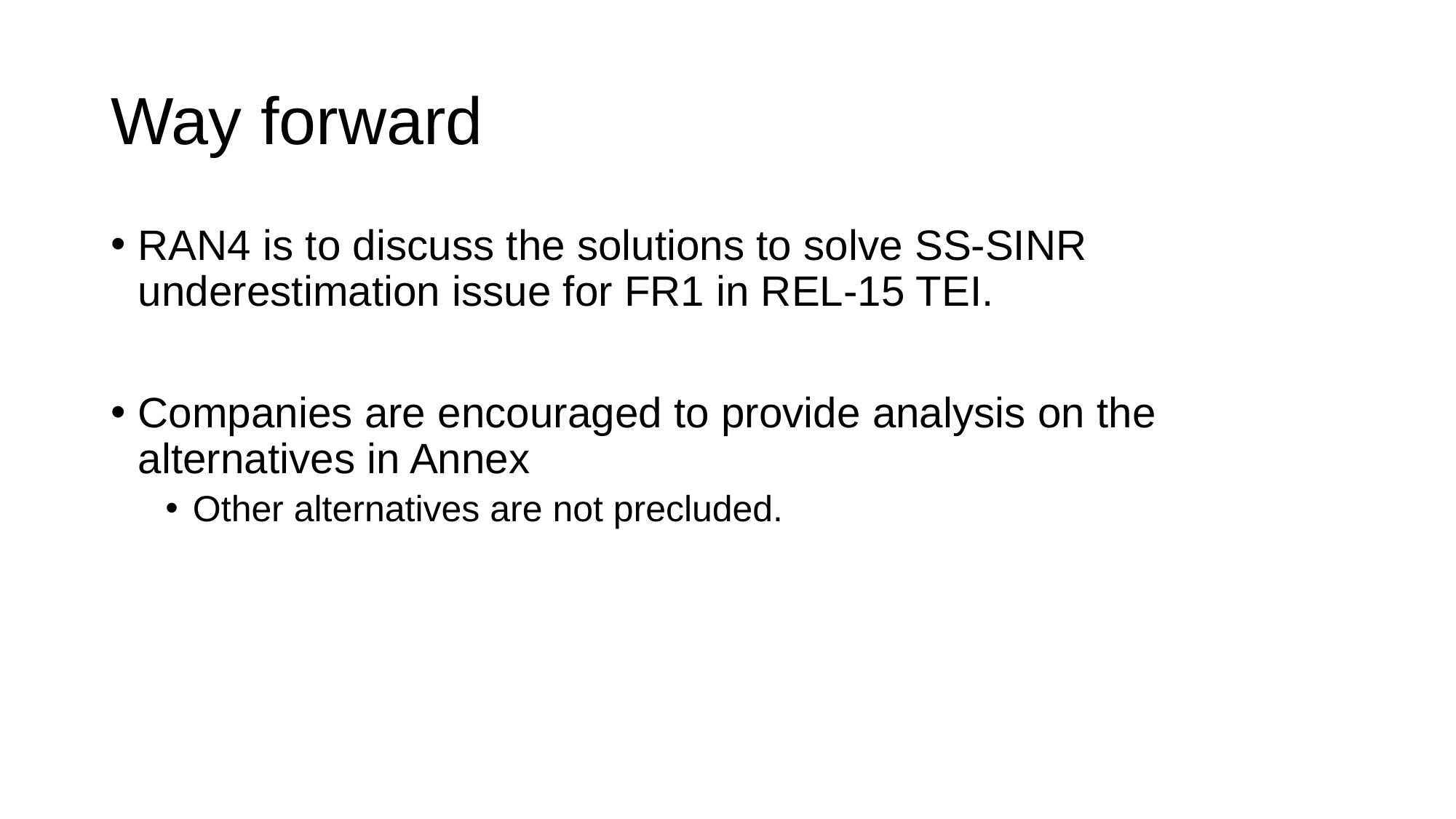

# Way forward
RAN4 is to discuss the solutions to solve SS-SINR underestimation issue for FR1 in REL-15 TEI.

Companies are encouraged to provide analysis on the alternatives in Annex
Other alternatives are not precluded.